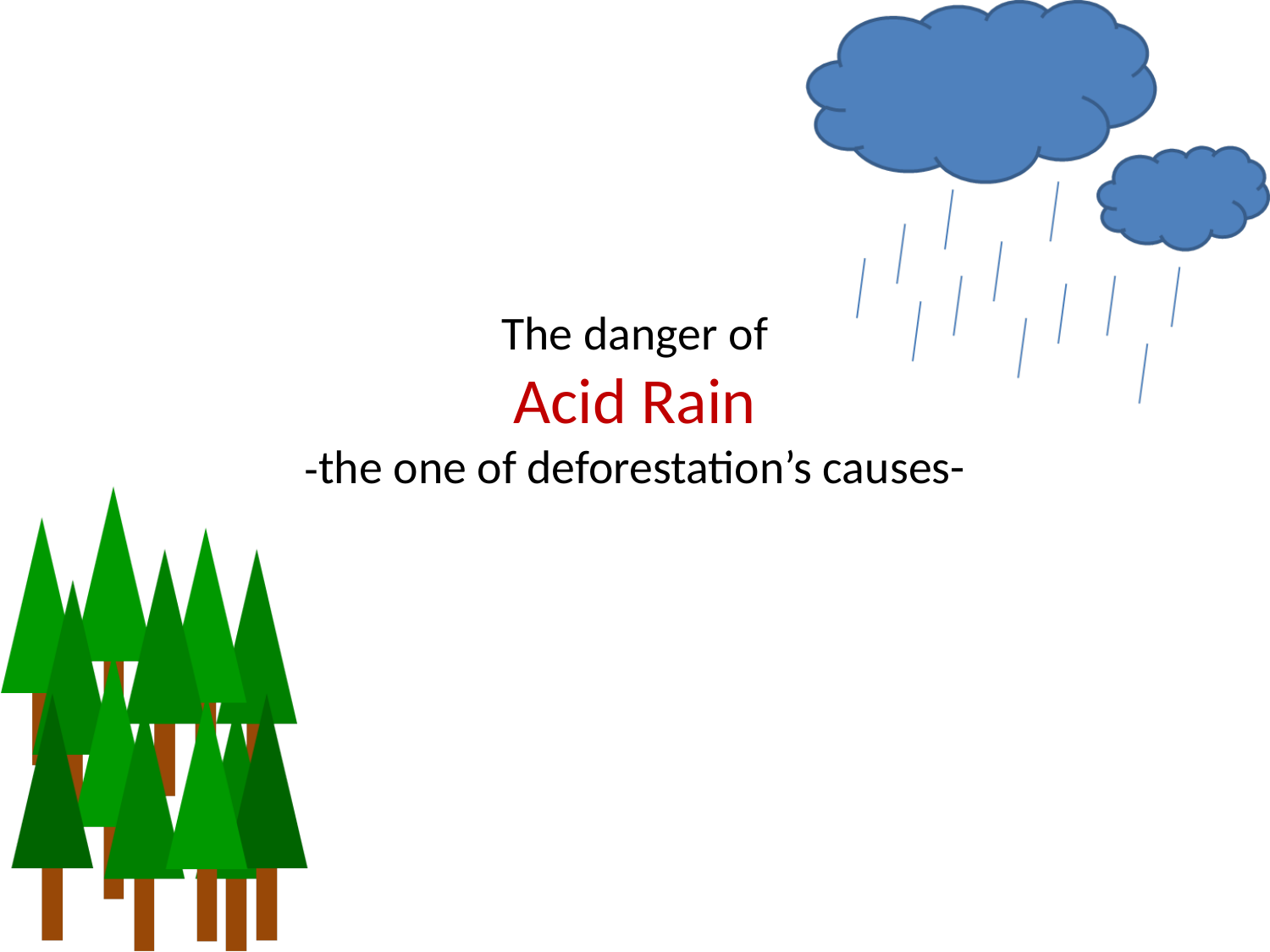

# The danger of Acid Rain ‐the one of deforestation’s causes-